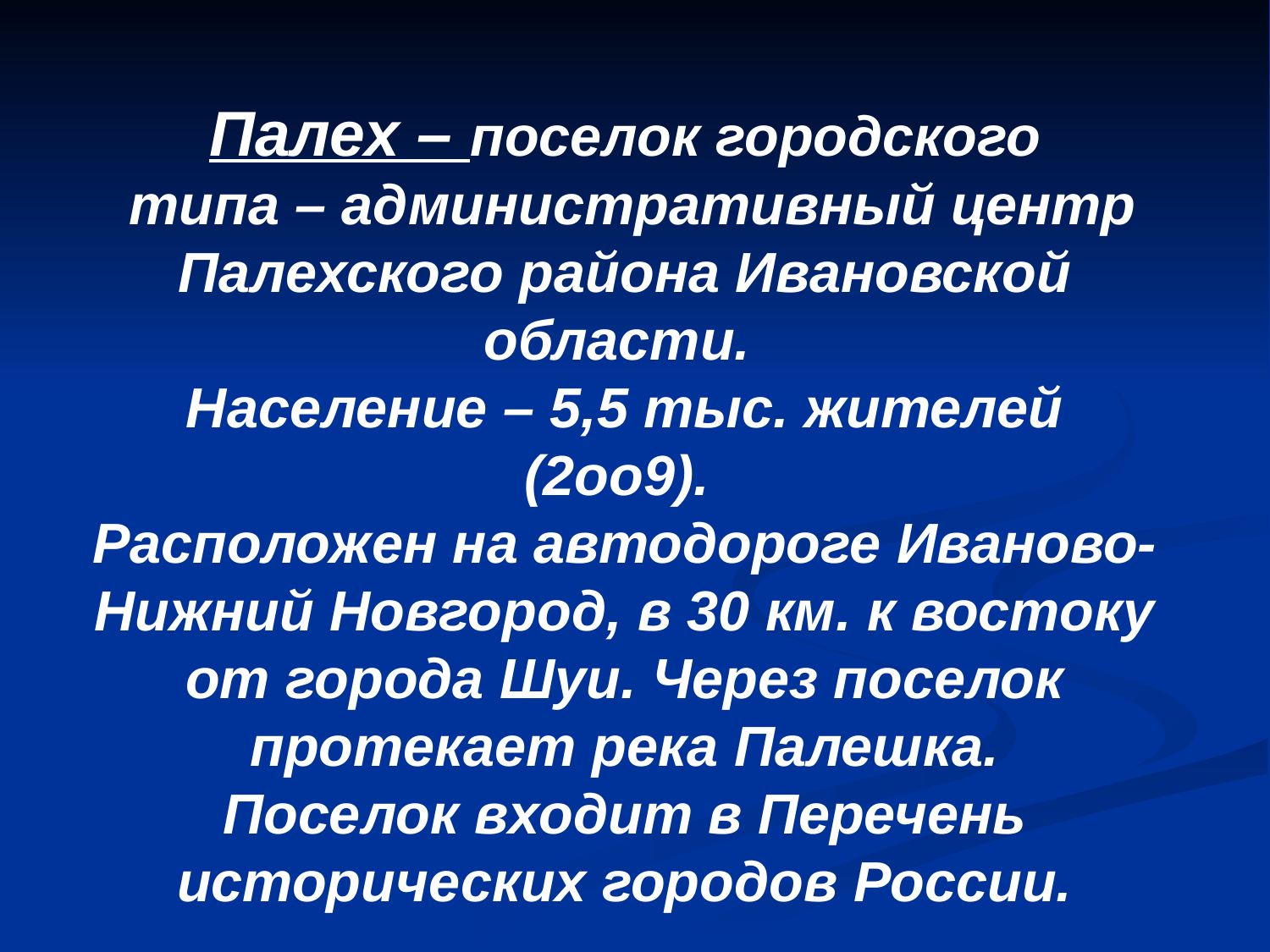

#
Палех – поселок городского
 типа – административный центр
Палехского района Ивановской
области.
Население – 5,5 тыс. жителей
(2оо9).
Расположен на автодороге Иваново-
Нижний Новгород, в 30 км. к востоку
от города Шуи. Через поселок протекает река Палешка.
Поселок входит в Перечень исторических городов России.